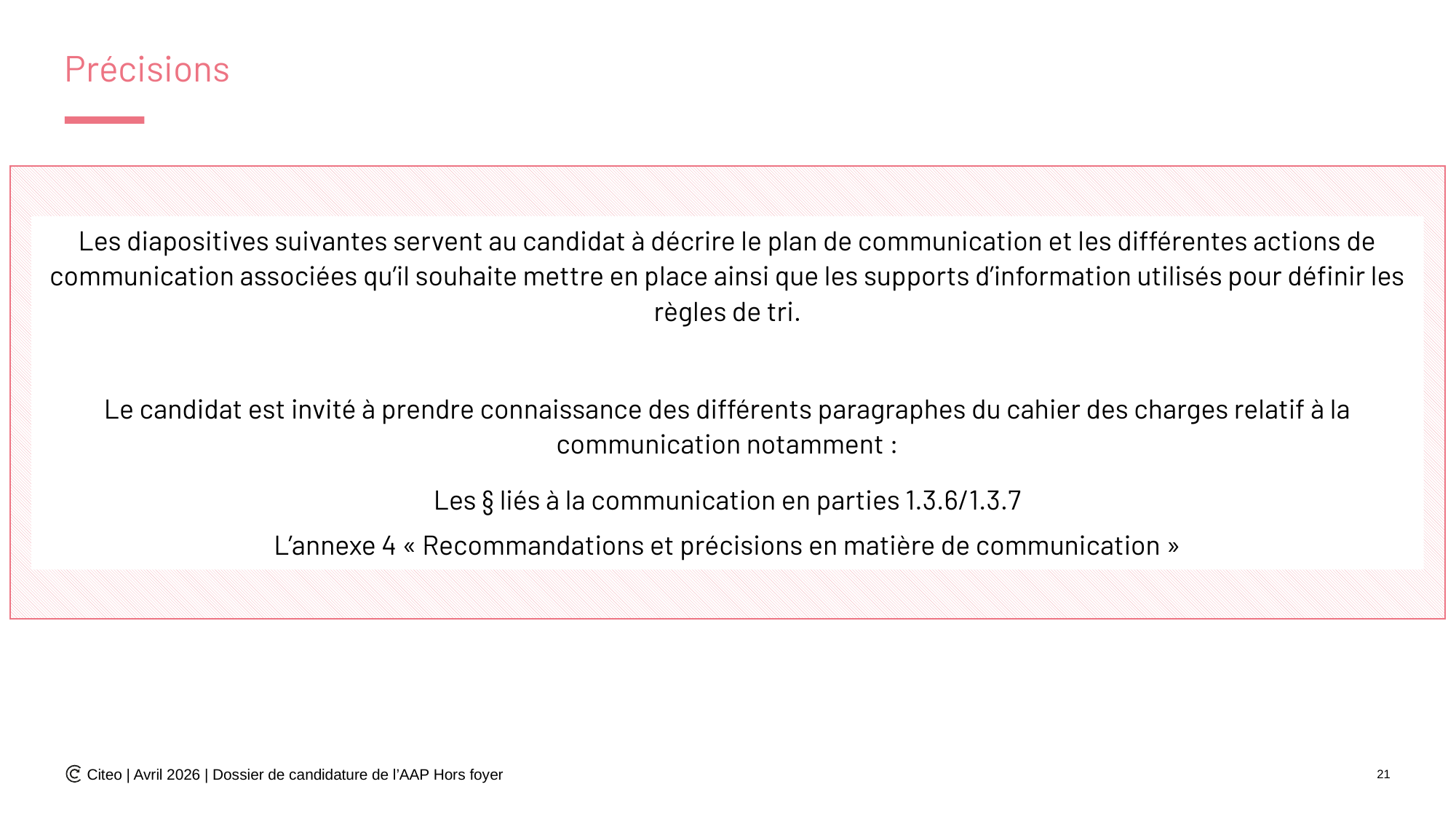

# Précisions

Les diapositives suivantes servent au candidat à décrire le plan de communication et les différentes actions de communication associées qu’il souhaite mettre en place ainsi que les supports d’information utilisés pour définir les règles de tri.

Le candidat est invité à prendre connaissance des différents paragraphes du cahier des charges relatif à la communication notamment :
Les § liés à la communication en parties 1.3.6/1.3.7
L’annexe 4 « Recommandations et précisions en matière de communication »
Citeo | Avril 2026 | Dossier de candidature de l’AAP Hors foyer
21